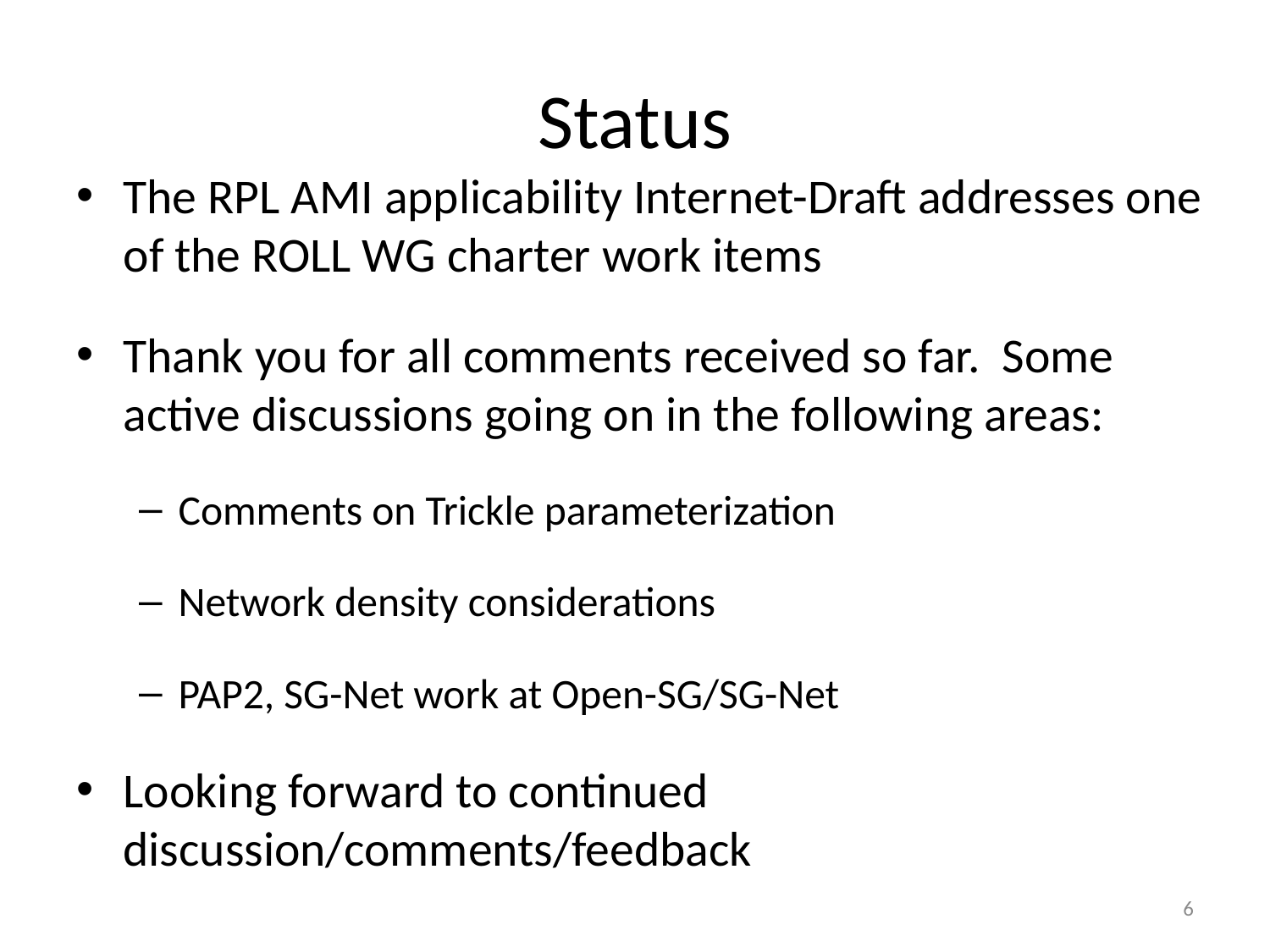

# Status
The RPL AMI applicability Internet-Draft addresses one of the ROLL WG charter work items
Thank you for all comments received so far.  Some active discussions going on in the following areas:
Comments on Trickle parameterization
Network density considerations
PAP2, SG-Net work at Open-SG/SG-Net
Looking forward to continued discussion/comments/feedback
6